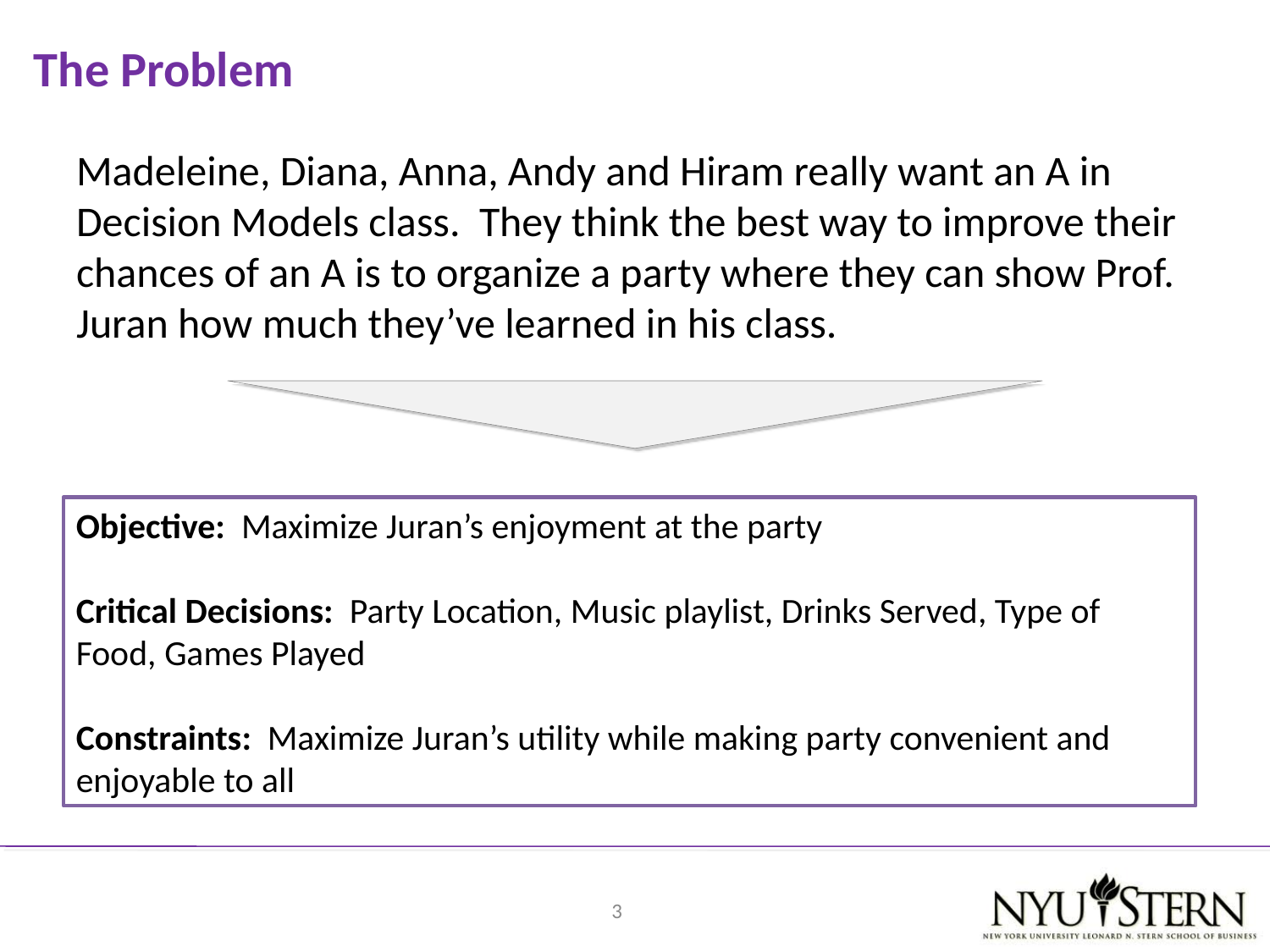

# The Problem
Madeleine, Diana, Anna, Andy and Hiram really want an A in Decision Models class.  They think the best way to improve their chances of an A is to organize a party where they can show Prof. Juran how much they’ve learned in his class.

Objective:  Maximize Juran’s enjoyment at the party

Critical Decisions:  Party Location, Music playlist, Drinks Served, Type of Food, Games Played

Constraints:  Maximize Juran’s utility while making party convenient and enjoyable to all
3